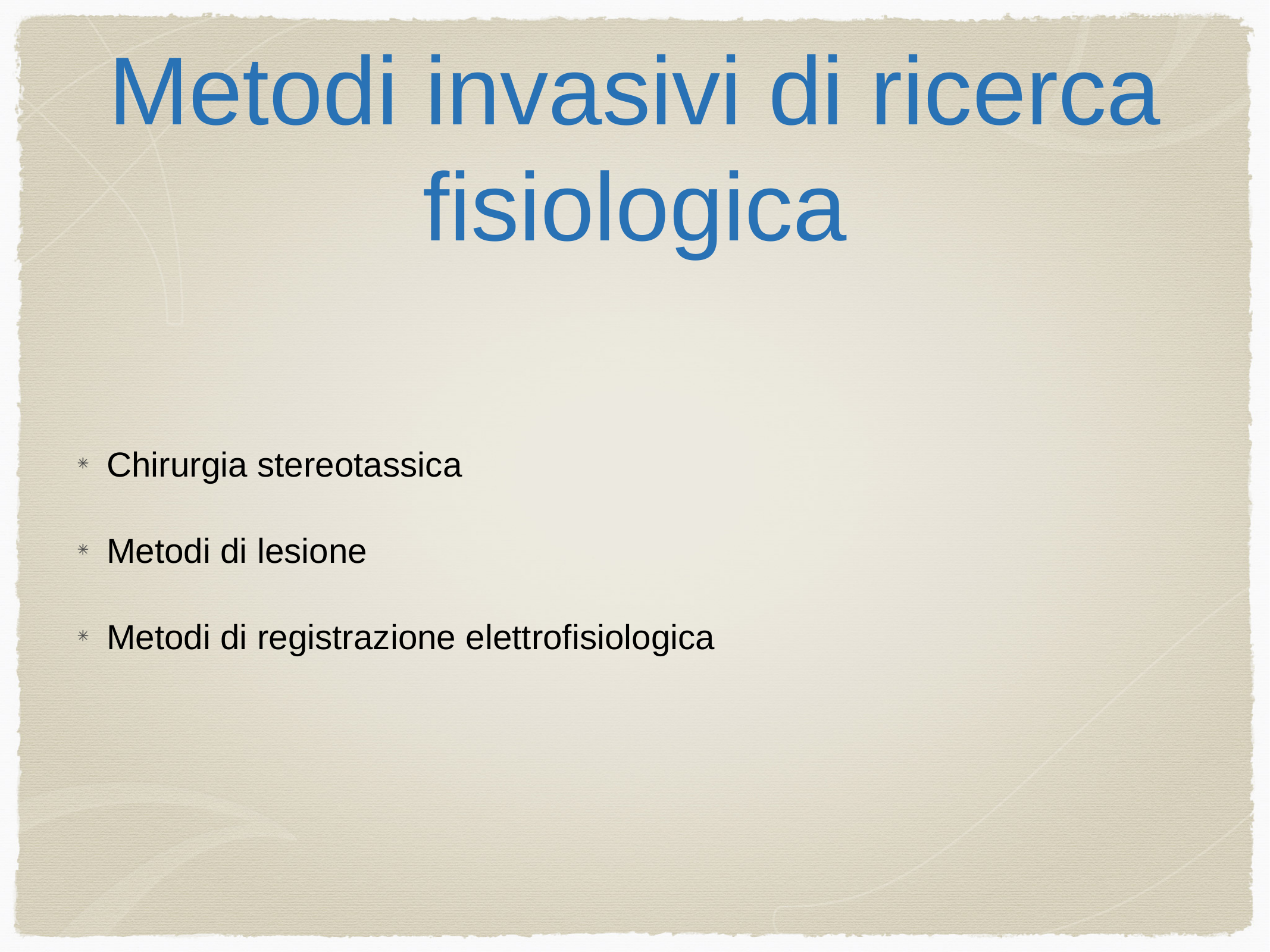

# Metodi invasivi di ricerca fisiologica
Chirurgia stereotassica
Metodi di lesione
Metodi di registrazione elettrofisiologica